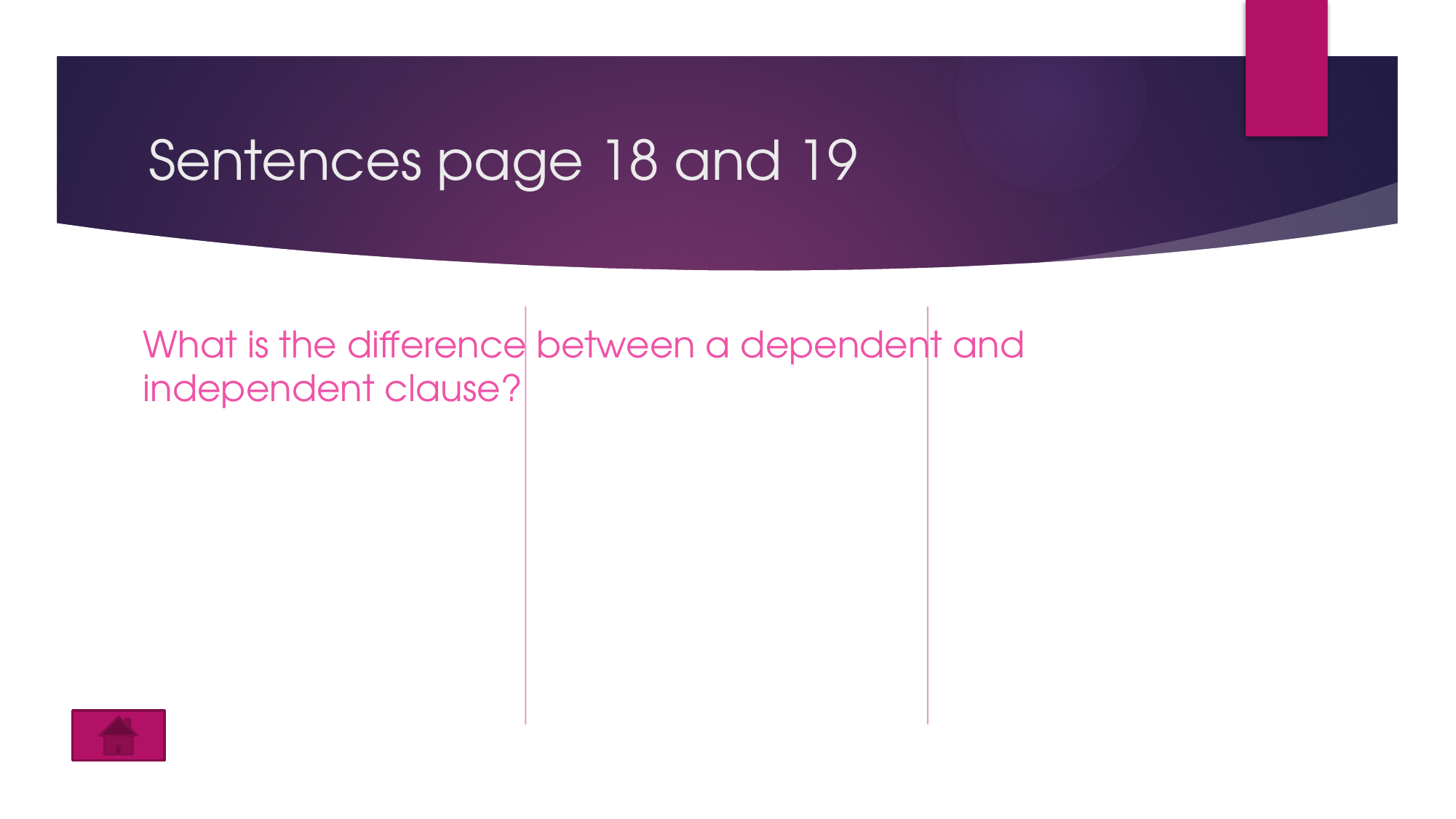

# Sentences page 18 and 19
What is the difference between a dependent and independent clause?